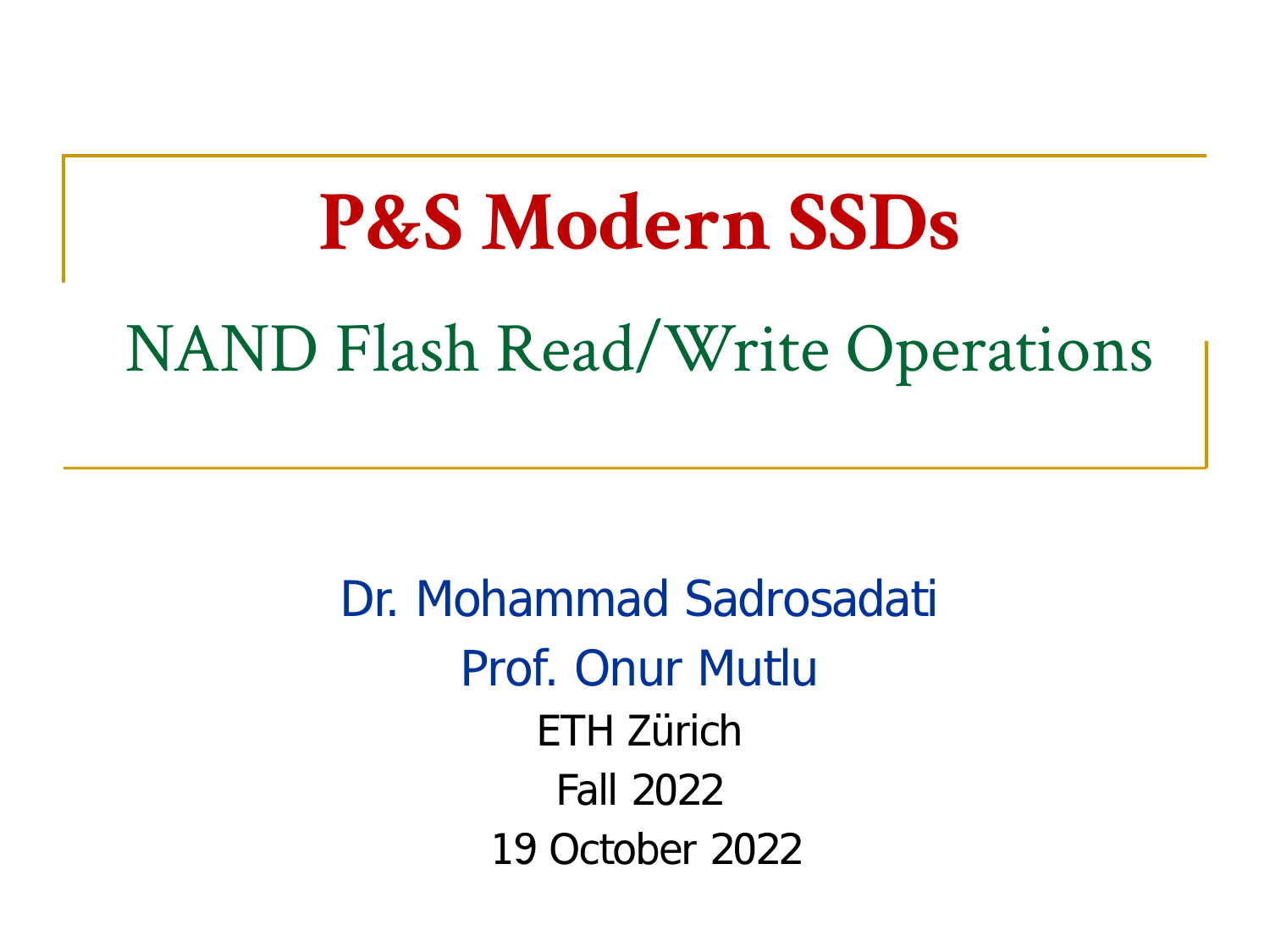

# P&S Modern SSDs NAND Flash Read/Write Operations
Dr. Mohammad Sadrosadati
Prof. Onur Mutlu
ETH Zürich
Fall 2022
 19 October 2022